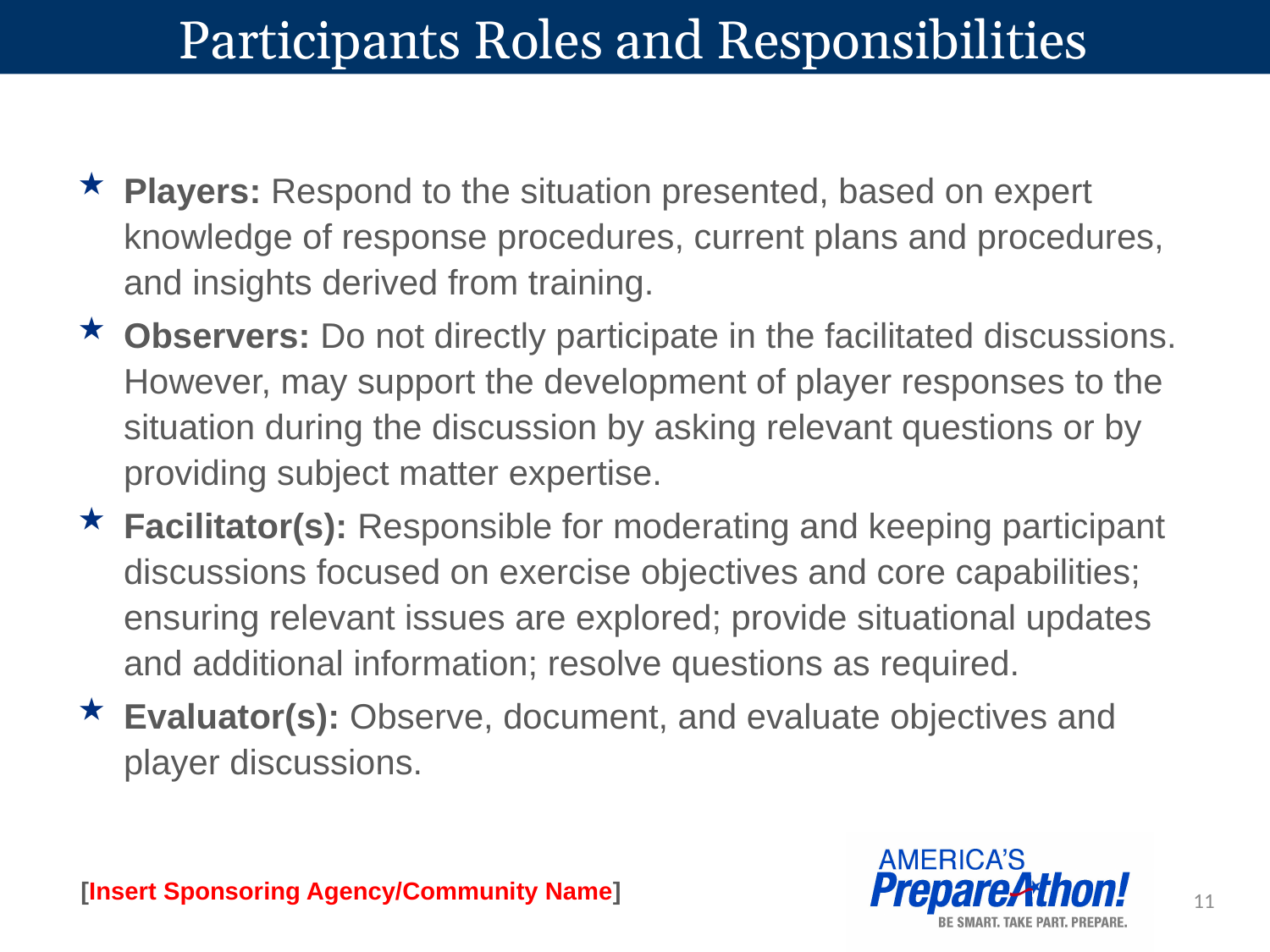

# Participants Roles and Responsibilities
Players: Respond to the situation presented, based on expert knowledge of response procedures, current plans and procedures, and insights derived from training.
Observers: Do not directly participate in the facilitated discussions. However, may support the development of player responses to the situation during the discussion by asking relevant questions or by providing subject matter expertise.
Facilitator(s): Responsible for moderating and keeping participant discussions focused on exercise objectives and core capabilities; ensuring relevant issues are explored; provide situational updates and additional information; resolve questions as required.
Evaluator(s): Observe, document, and evaluate objectives and player discussions.

11